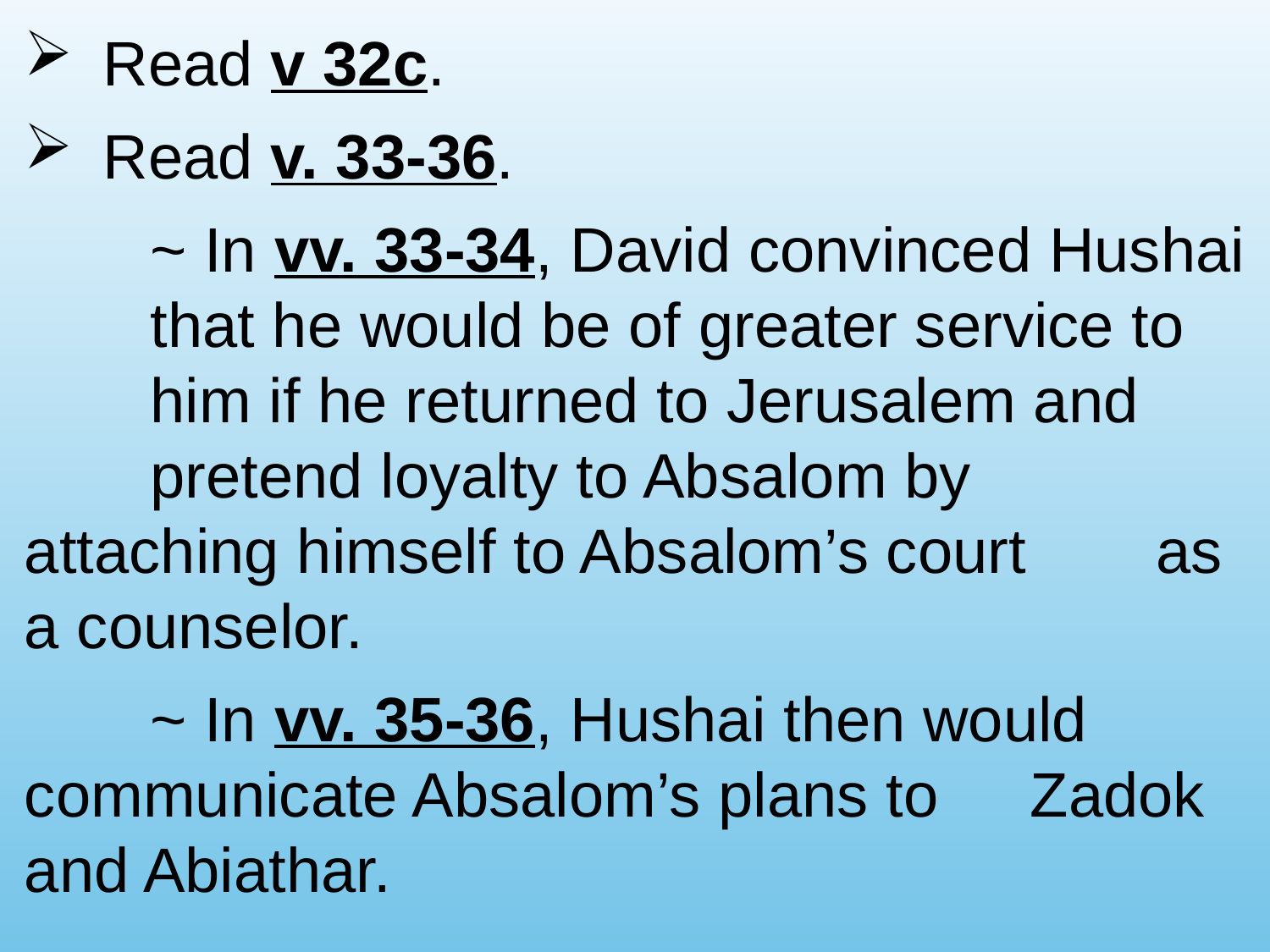

Read v 32c.
Read v. 33-36.
		~ In vv. 33-34, David convinced Hushai 					that he would be of greater service to 					him if he returned to Jerusalem and 					pretend loyalty to Absalom by 							attaching himself to Absalom’s court 					as a counselor.
		~ In vv. 35-36, Hushai then would 						communicate Absalom’s plans to 							Zadok and Abiathar.